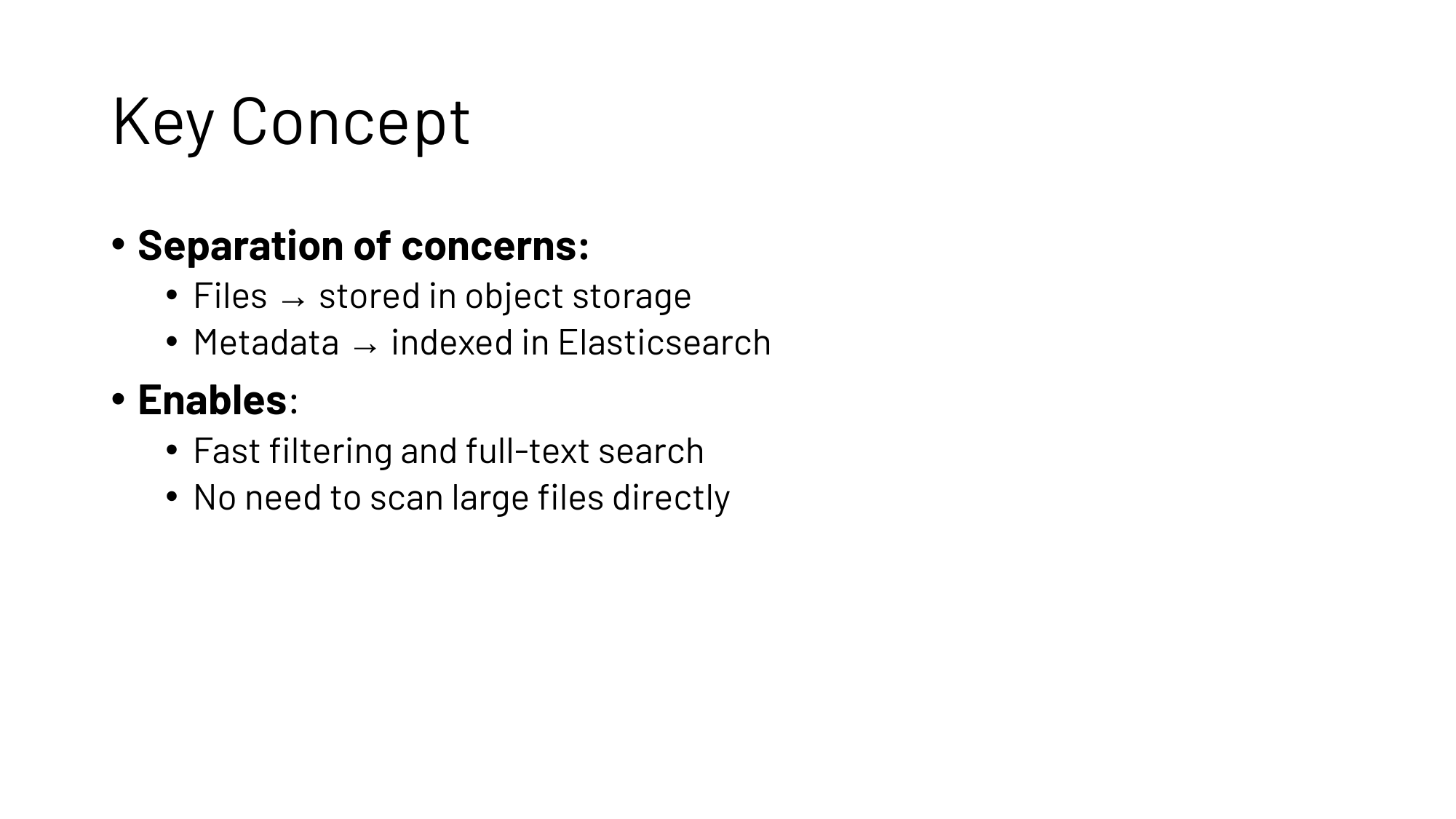

# Key Concept
Separation of concerns:
Files → stored in object storage
Metadata → indexed in Elasticsearch
Enables:
Fast filtering and full-text search
No need to scan large files directly